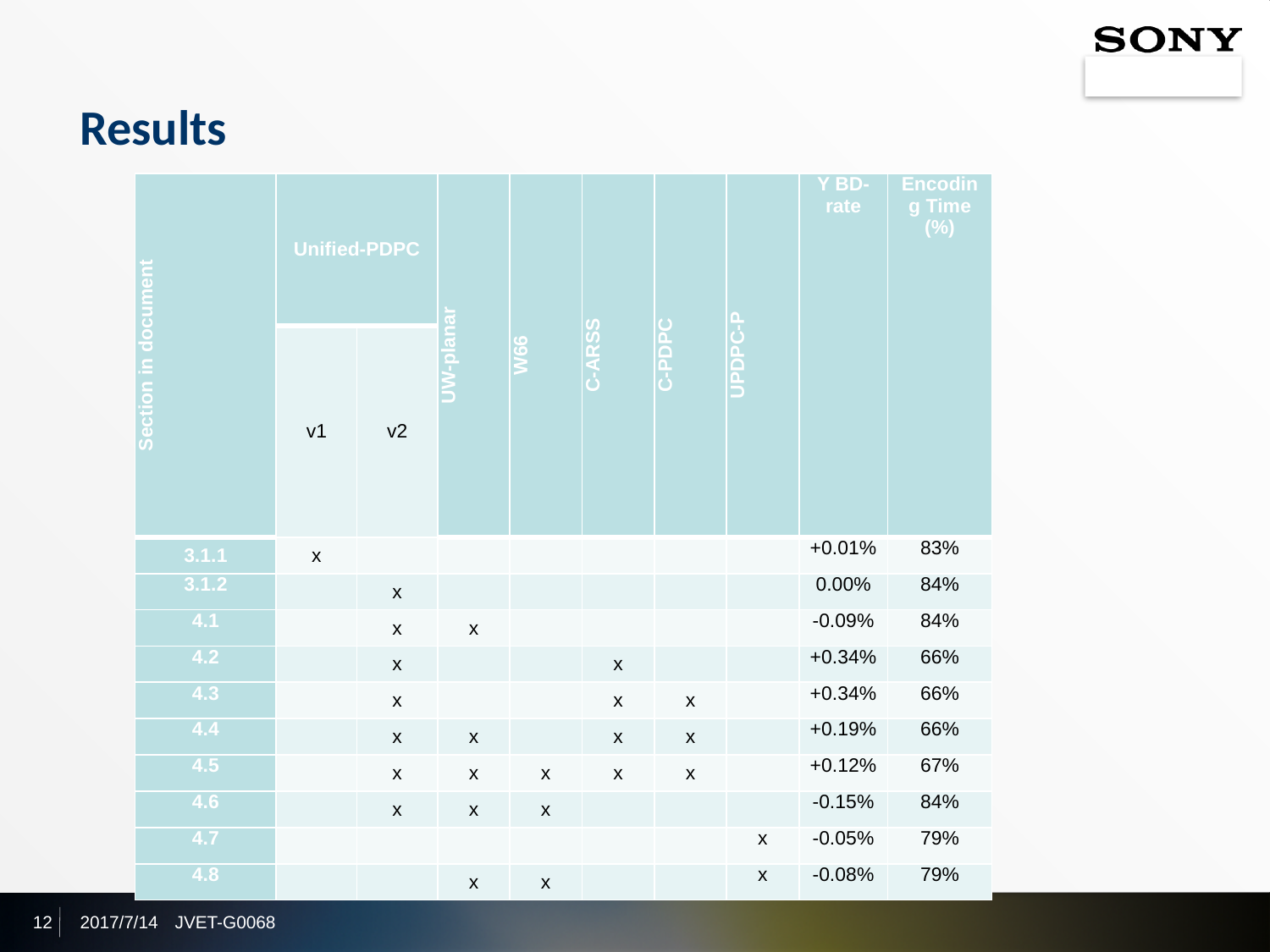

# Results
| Section in document | Unified-PDPC |  | UW-planar | W66 | C-ARSS | C-PDPC | UPDPC-P | Y BD- rate | Encoding Time (%) |
| --- | --- | --- | --- | --- | --- | --- | --- | --- | --- |
|  | v1 | v2 |  |  |  |  |  |  |  |
| 3.1.1 | x |  |  |  |  |  |  | +0.01% | 83% |
| 3.1.2 |  | x |  |  |  |  |  | 0.00% | 84% |
| 4.1 |  | x | x |  |  |  |  | -0.09% | 84% |
| 4.2 |  | x |  |  | x |  |  | +0.34% | 66% |
| 4.3 |  | x |  |  | x | x |  | +0.34% | 66% |
| 4.4 |  | x | x |  | x | x |  | +0.19% | 66% |
| 4.5 |  | x | x | x | x | x |  | +0.12% | 67% |
| 4.6 |  | x | x | x |  |  |  | -0.15% | 84% |
| 4.7 |  |  |  |  |  |  | x | -0.05% | 79% |
| 4.8 |  |  | x | x |  |  | x | -0.08% | 79% |
12
2017/7/14
JVET-G0068